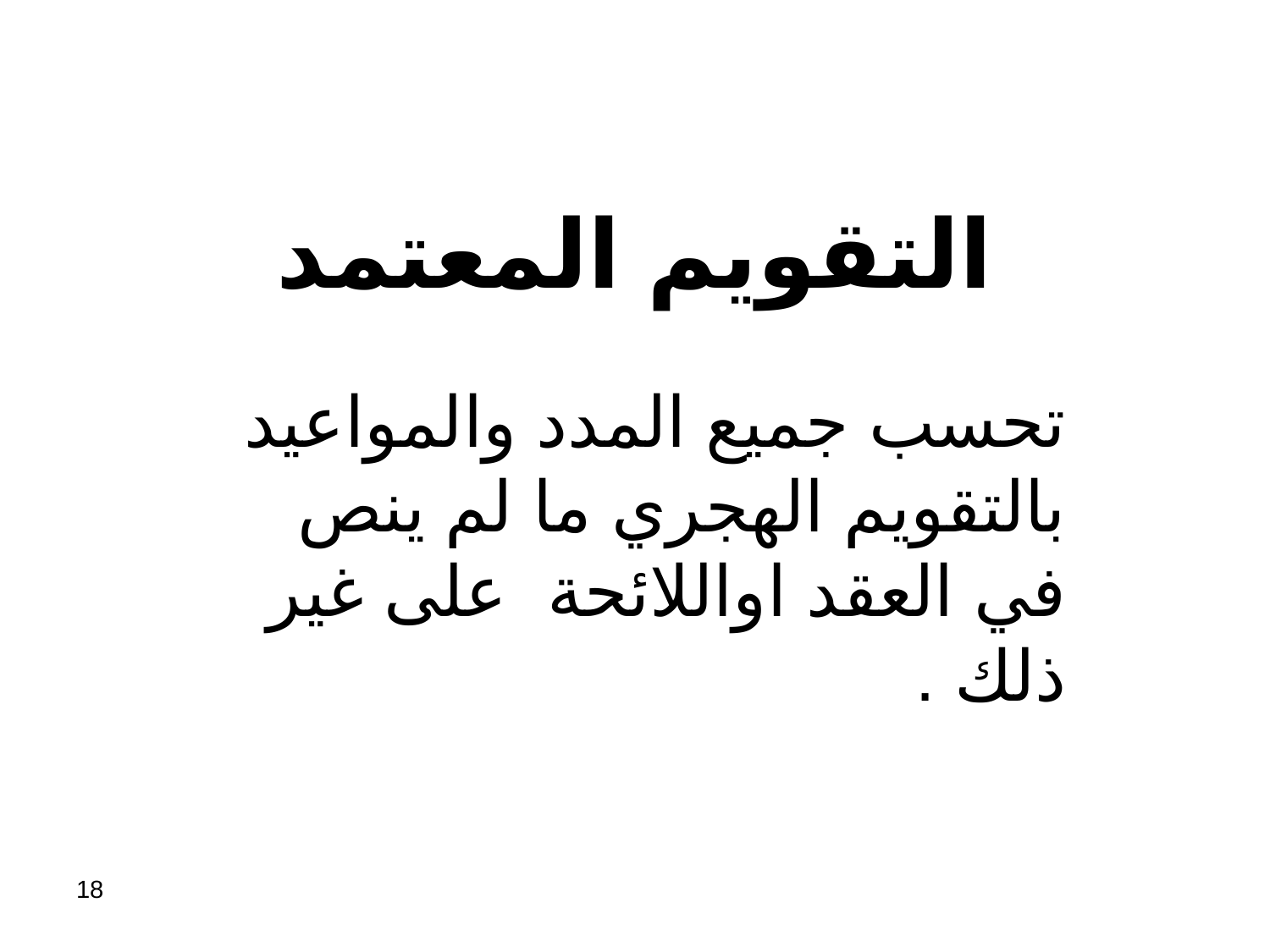

# التقويم المعتمد
تحسب جميع المدد والمواعيد بالتقويم الهجري ما لم ينص في العقد اواللائحة  على غير ذلك .

18